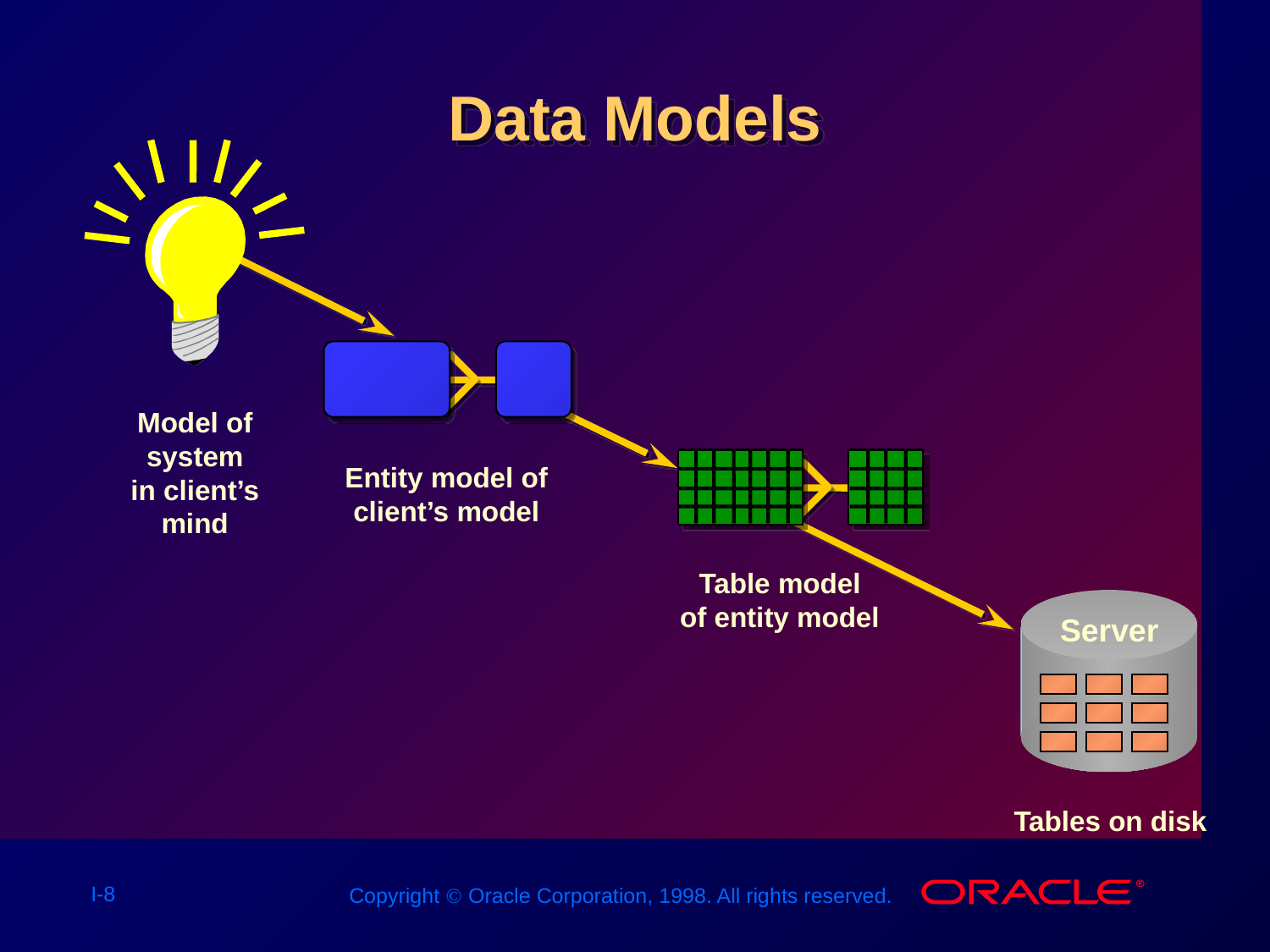

# Data Models

Model of
system
in client’s
mind

Entity model of
client’s model

Table model
of entity model

Server

Tables on disk